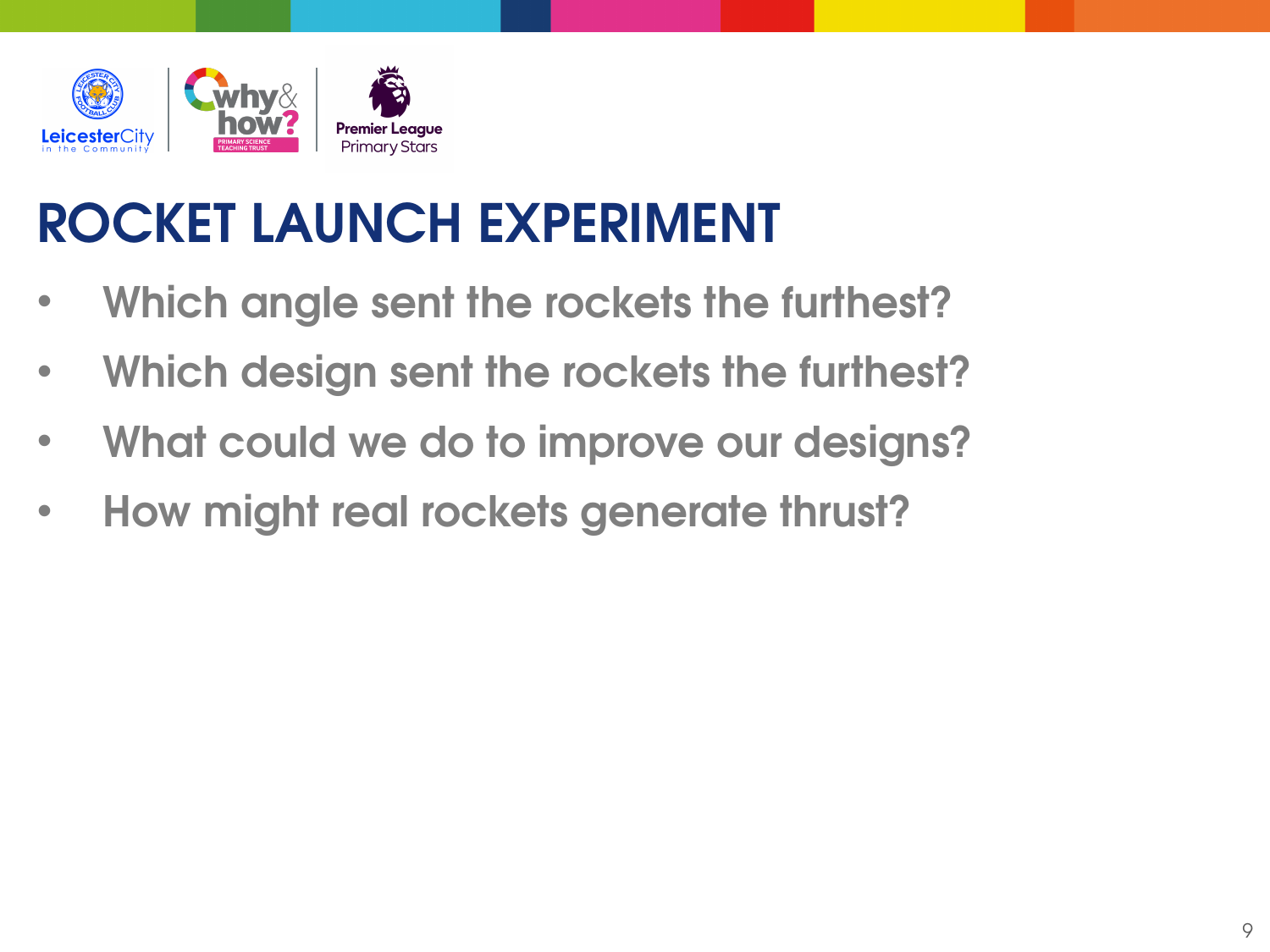

ROCKET LAUNCH EXPERIMENT
   Which angle sent the rockets the furthest?
   Which design sent the rockets the furthest?
   What could we do to improve our designs?
   How might real rockets generate thrust?
9